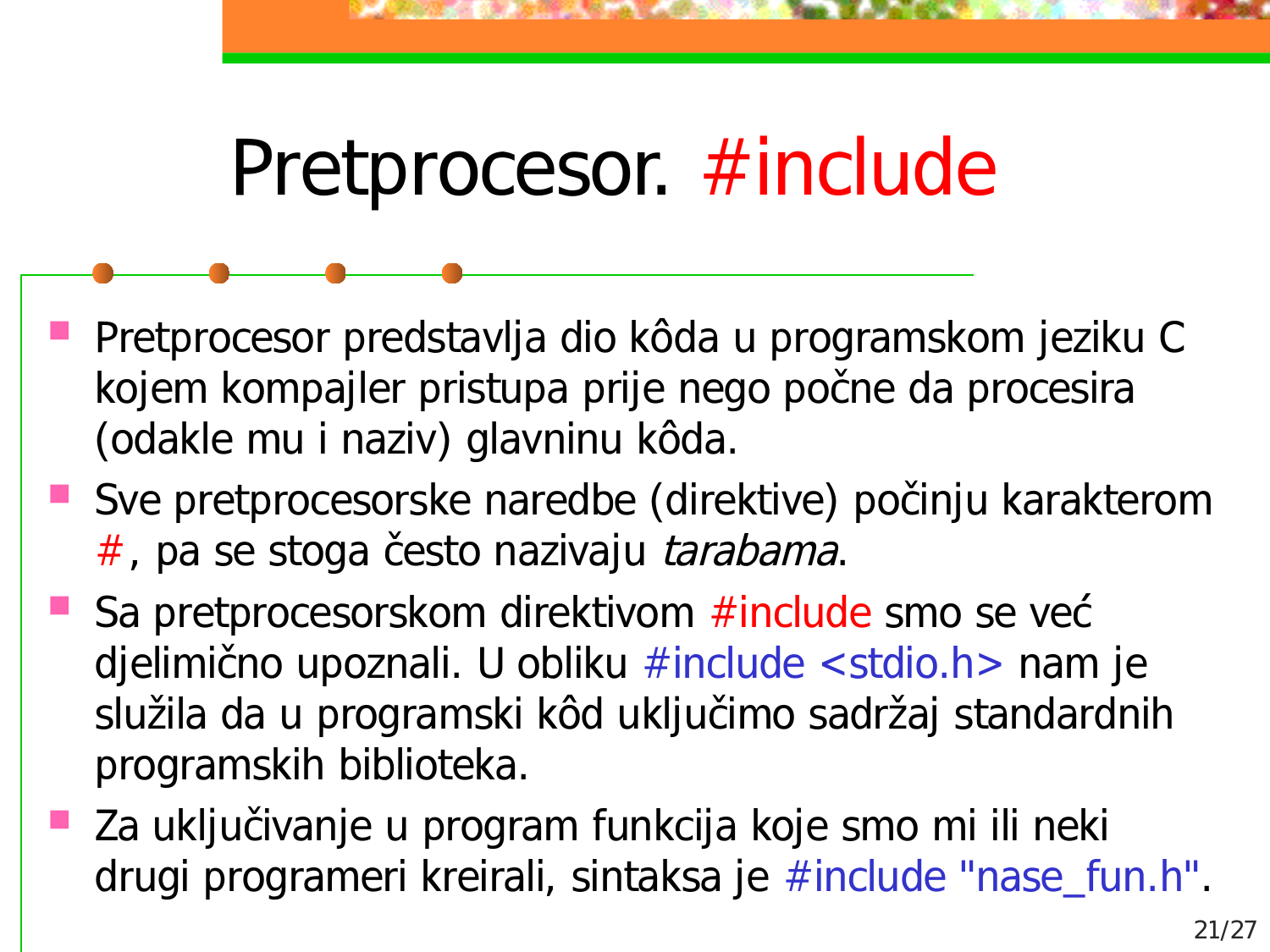

# Pretprocesor. #include
Pretprocesor predstavlja dio kôda u programskom jeziku C kojem kompajler pristupa prije nego počne da procesira (odakle mu i naziv) glavninu kôda.
Sve pretprocesorske naredbe (direktive) počinju karakterom #, pa se stoga često nazivaju tarabama.
Sa pretprocesorskom direktivom #include smo se već djelimično upoznali. U obliku #include <stdio.h> nam je služila da u programski kôd uključimo sadržaj standardnih programskih biblioteka.
Za uključivanje u program funkcija koje smo mi ili neki drugi programeri kreirali, sintaksa je #include "nase_fun.h".
21/27